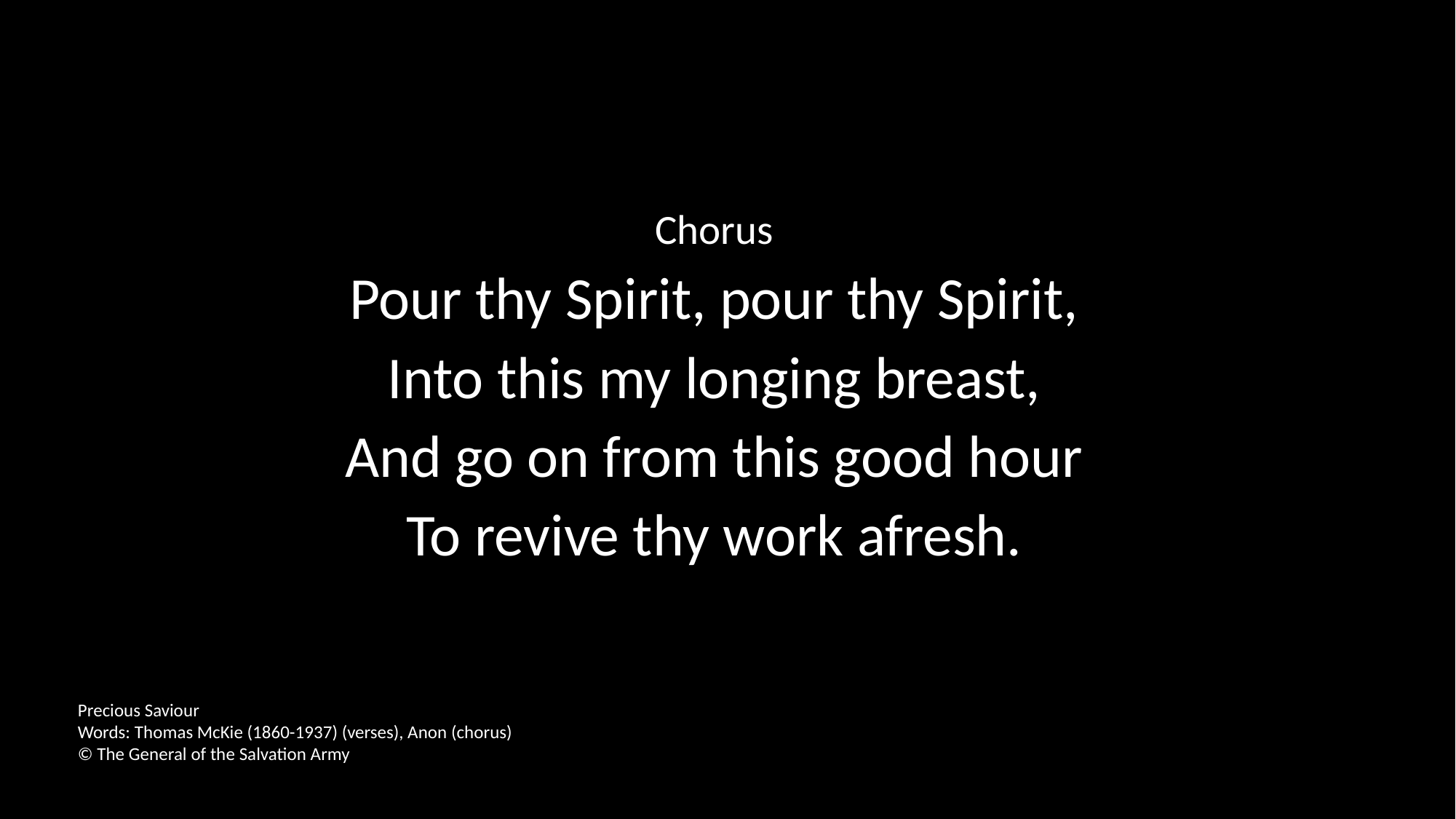

Chorus
Pour thy Spirit, pour thy Spirit,
Into this my longing breast,
And go on from this good hour
To revive thy work afresh.
Precious Saviour
Words: Thomas McKie (1860-1937) (verses), Anon (chorus)
© The General of the Salvation Army